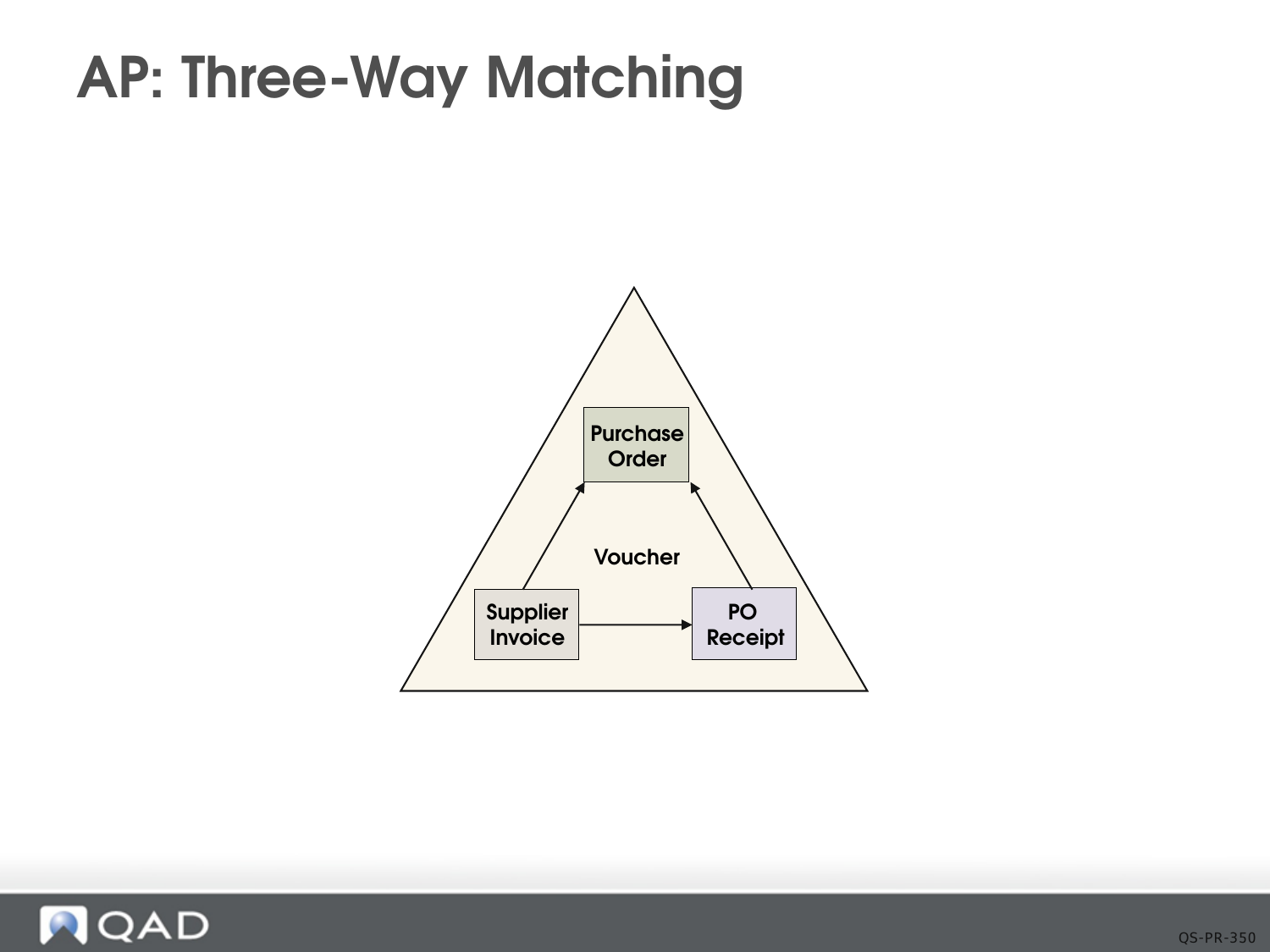

# AP: Three-Way Matching

Purchase
Order

Voucher

Supplier
Invoice
PO
Receipt

QS-PR-350